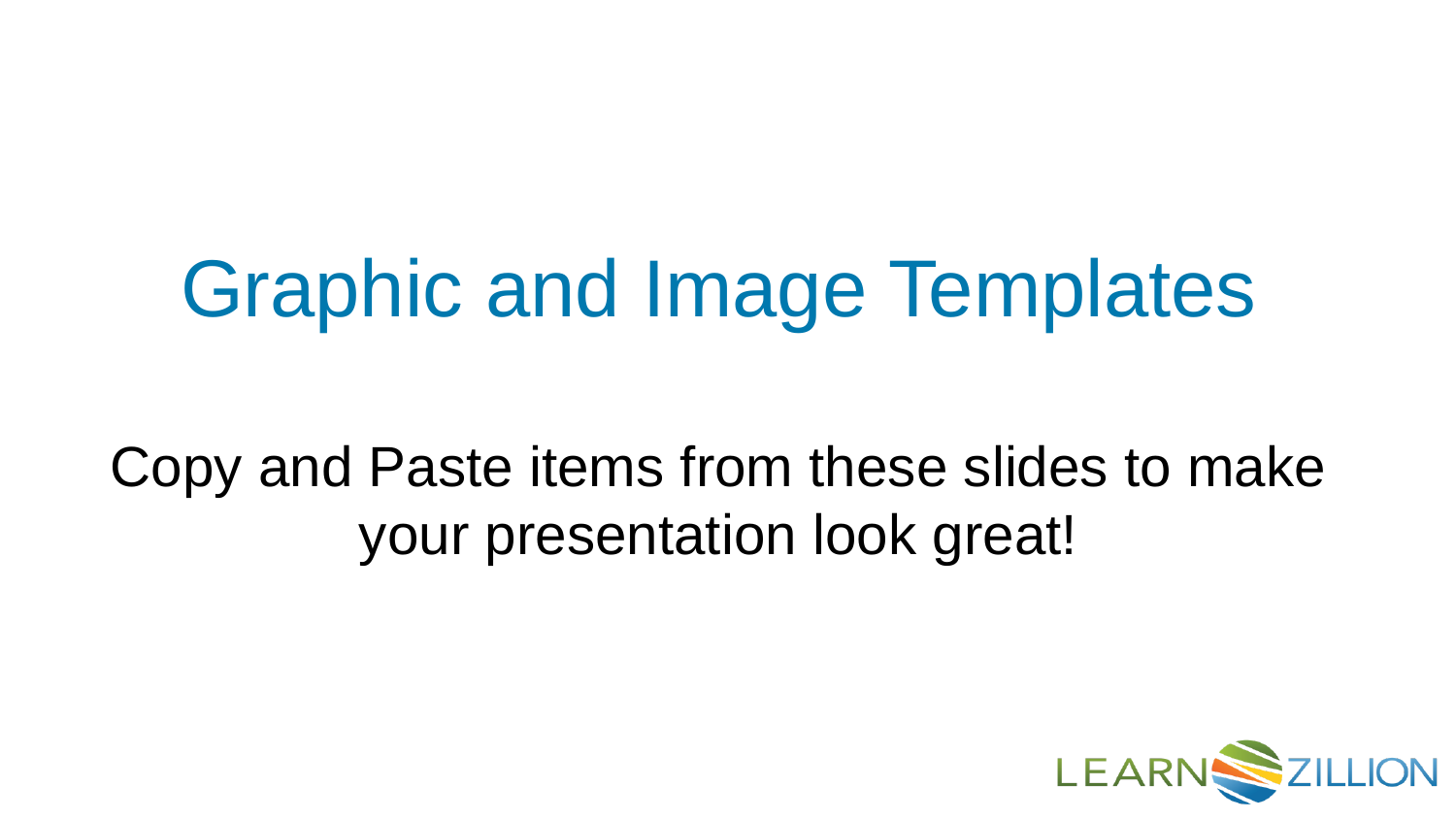

Graphic and Image Templates

Copy and Paste items from these slides to make your presentation look great!